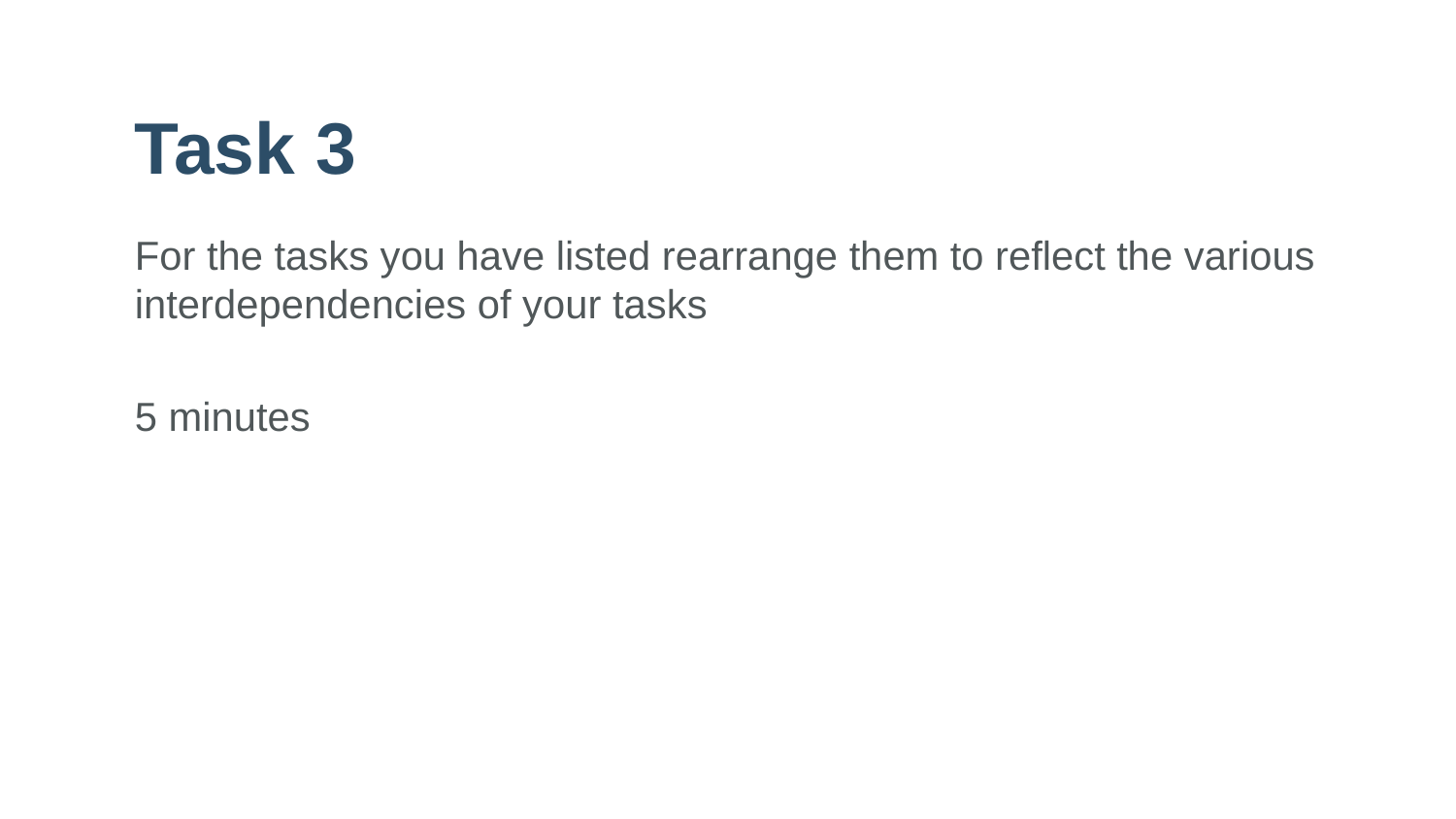

# Task 3
For the tasks you have listed rearrange them to reflect the various interdependencies of your tasks

5 minutes